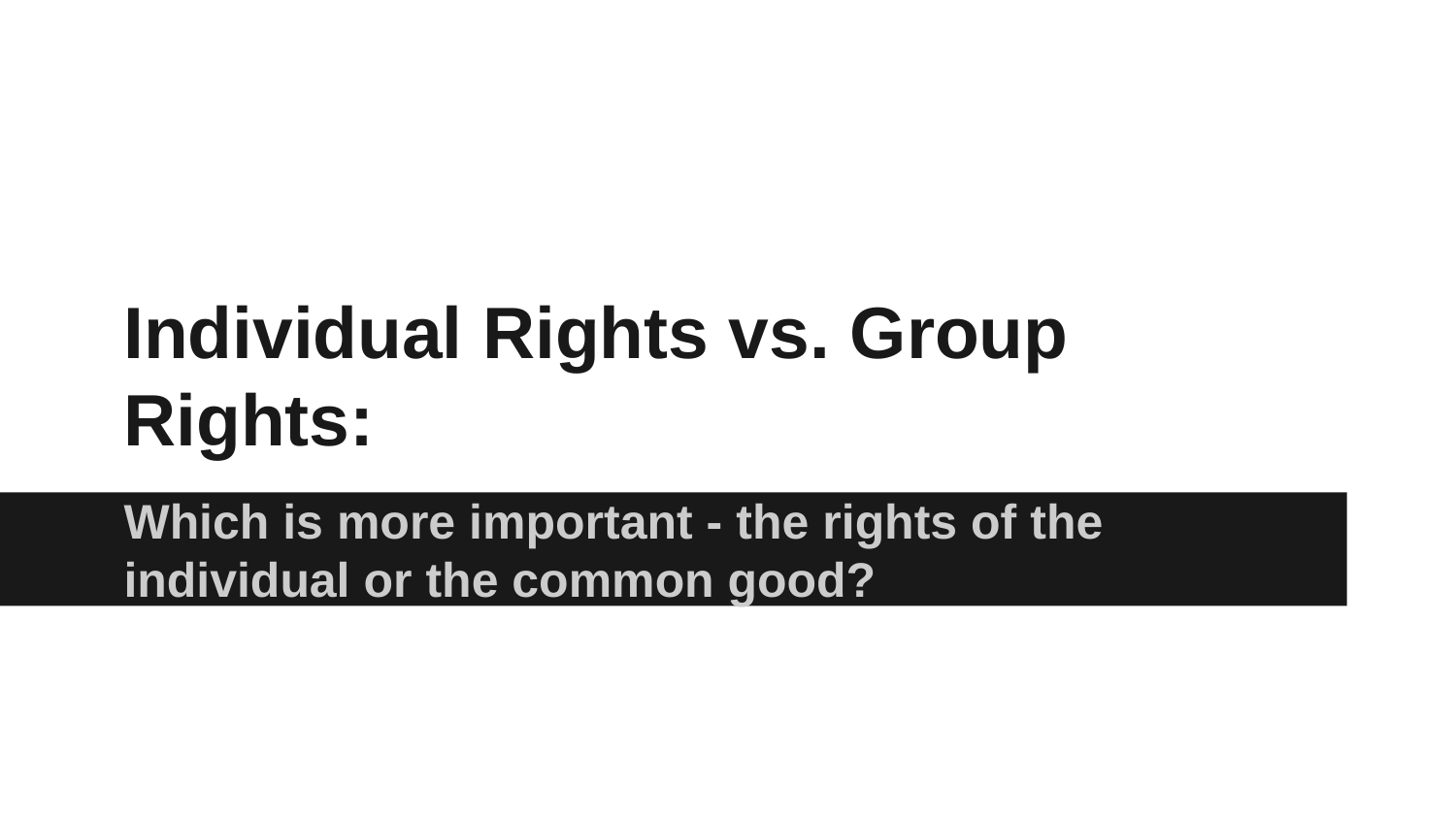

# Individual Rights vs. Group Rights:
Which is more important - the rights of the individual or the common good?